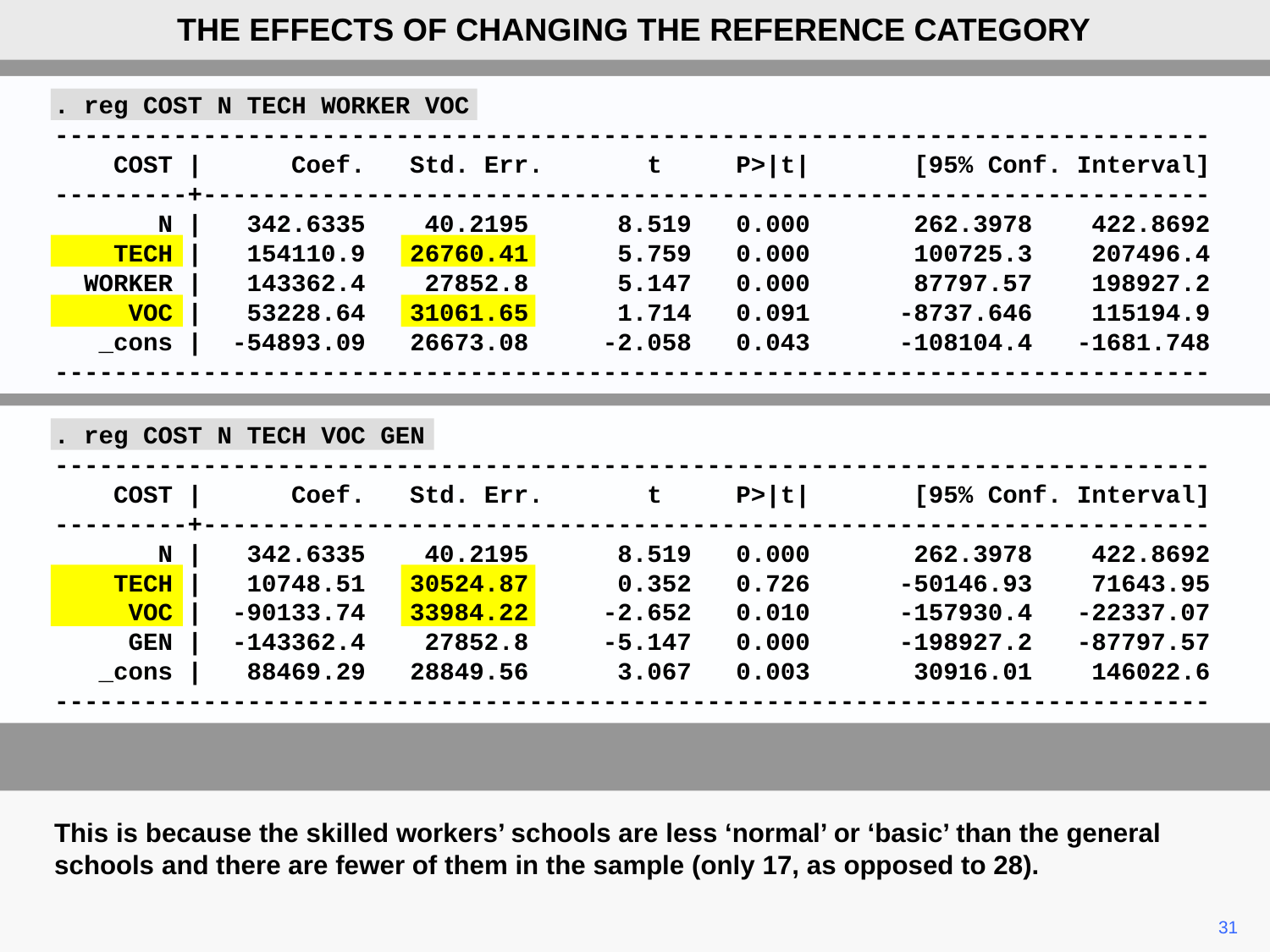

THE EFFECTS OF CHANGING THE REFERENCE CATEGORY

. reg COST N TECH WORKER VOC
------------------------------------------------------------------------------
    COST |      Coef.   Std. Err.       t     P>|t|       [95% Conf. Interval]
---------+--------------------------------------------------------------------
       N |   342.6335    40.2195      8.519   0.000       262.3978    422.8692
    TECH |   154110.9   26760.41      5.759   0.000       100725.3    207496.4
  WORKER |   143362.4    27852.8      5.147   0.000       87797.57    198927.2
     VOC |   53228.64   31061.65      1.714   0.091      -8737.646    115194.9
   _cons |  -54893.09   26673.08     -2.058   0.043      -108104.4   -1681.748
------------------------------------------------------------------------------

. reg COST N TECH VOC GEN
------------------------------------------------------------------------------
    COST |      Coef.   Std. Err.       t     P>|t|       [95% Conf. Interval]
---------+--------------------------------------------------------------------
       N |   342.6335    40.2195      8.519   0.000       262.3978    422.8692
    TECH |   10748.51   30524.87      0.352   0.726      -50146.93    71643.95
     VOC |  -90133.74   33984.22     -2.652   0.010      -157930.4   -22337.07
     GEN |  -143362.4    27852.8     -5.147   0.000      -198927.2   -87797.57
   _cons |   88469.29   28849.56      3.067   0.003       30916.01    146022.6
------------------------------------------------------------------------------

This is because the skilled workers’ schools are less ‘normal’ or ‘basic’ than the general schools and there are fewer of them in the sample (only 17, as opposed to 28).
31